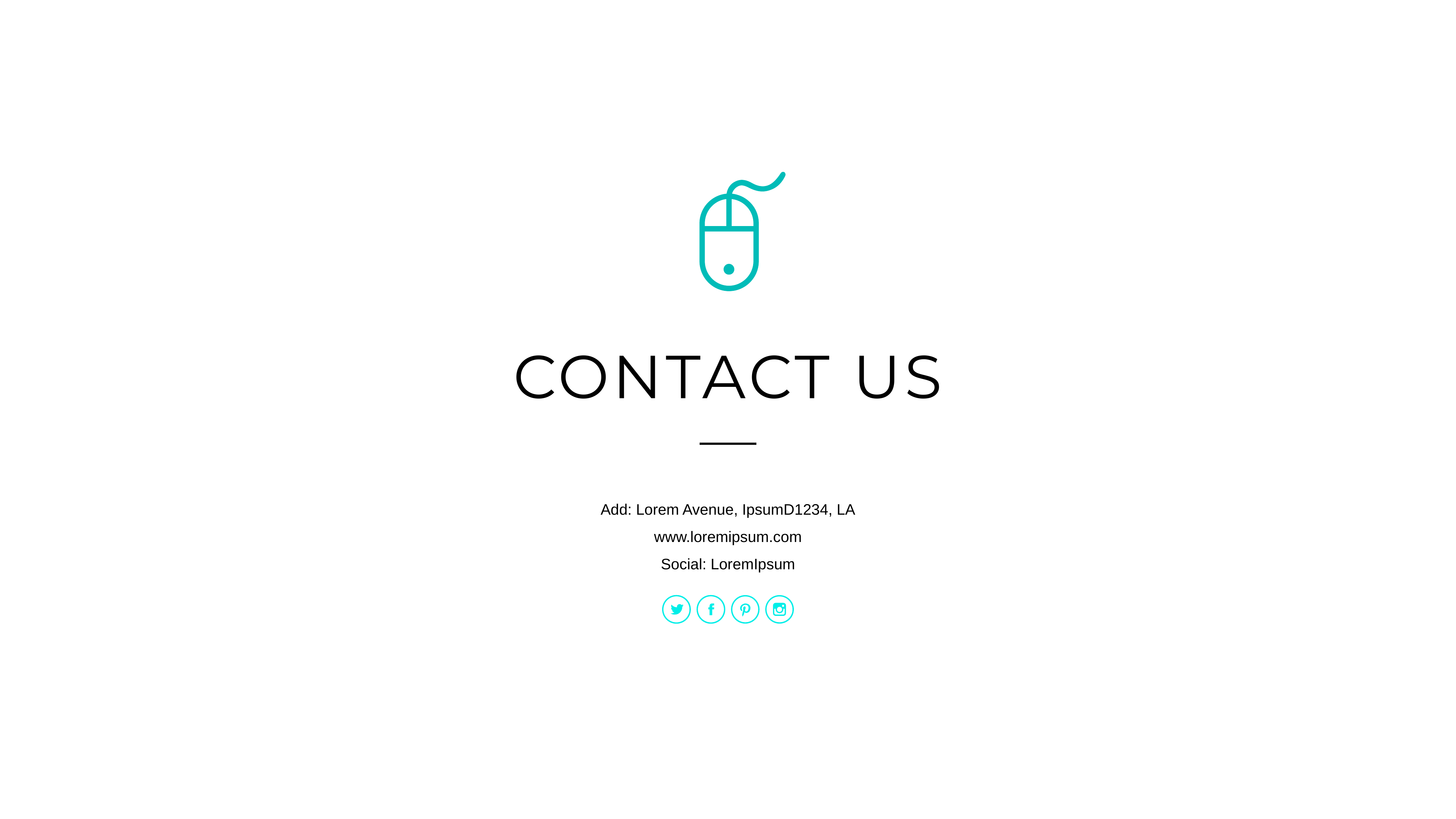

Contact US
Add: Lorem Avenue, IpsumD1234, LA
www.loremipsum.com
Social: LoremIpsum